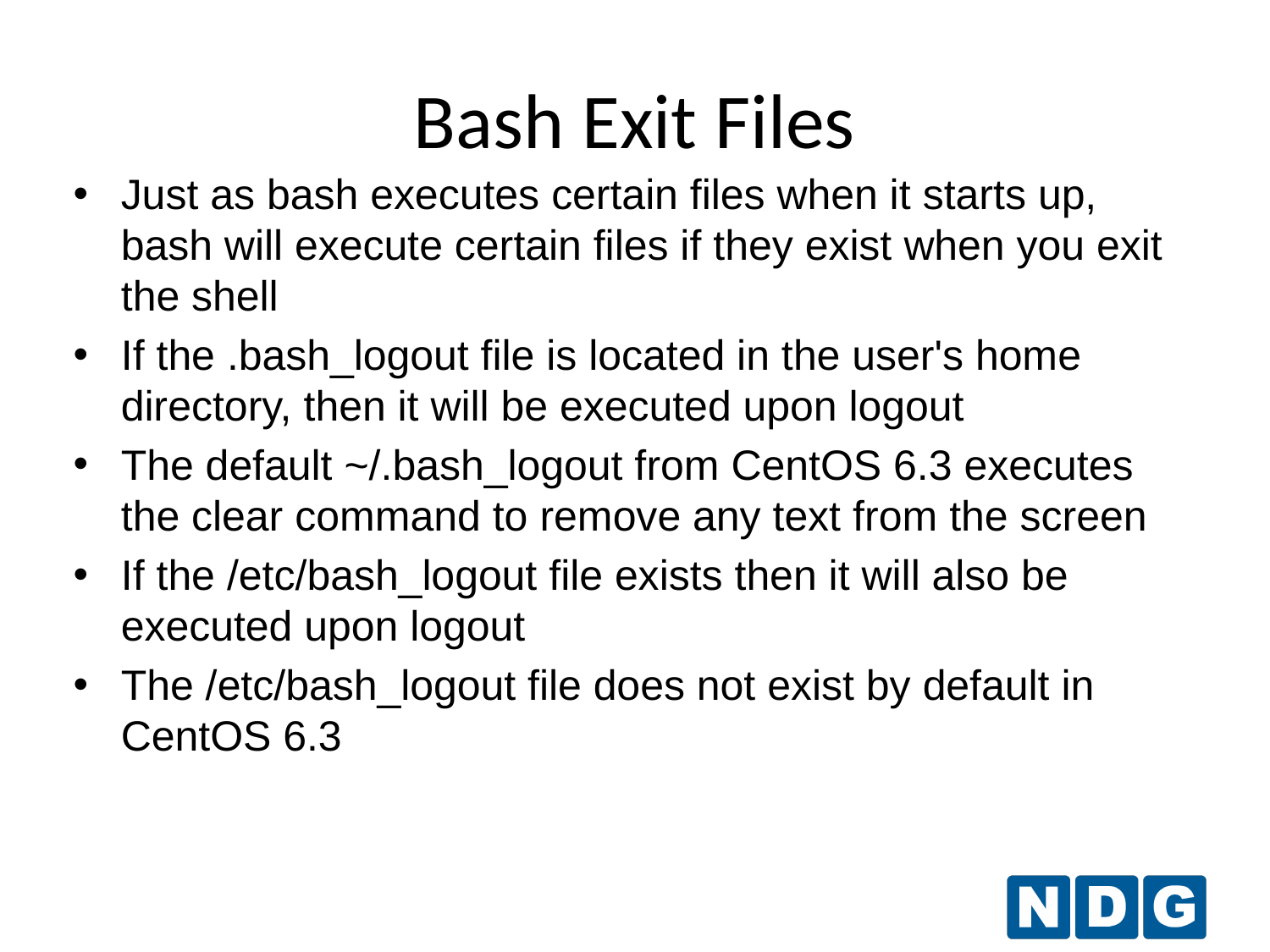

# Bash Exit Files
Just as bash executes certain files when it starts up, bash will execute certain files if they exist when you exit the shell
If the .bash_logout file is located in the user's home directory, then it will be executed upon logout
The default ~/.bash_logout from CentOS 6.3 executes the clear command to remove any text from the screen
If the /etc/bash_logout file exists then it will also be executed upon logout
The /etc/bash_logout file does not exist by default in CentOS 6.3